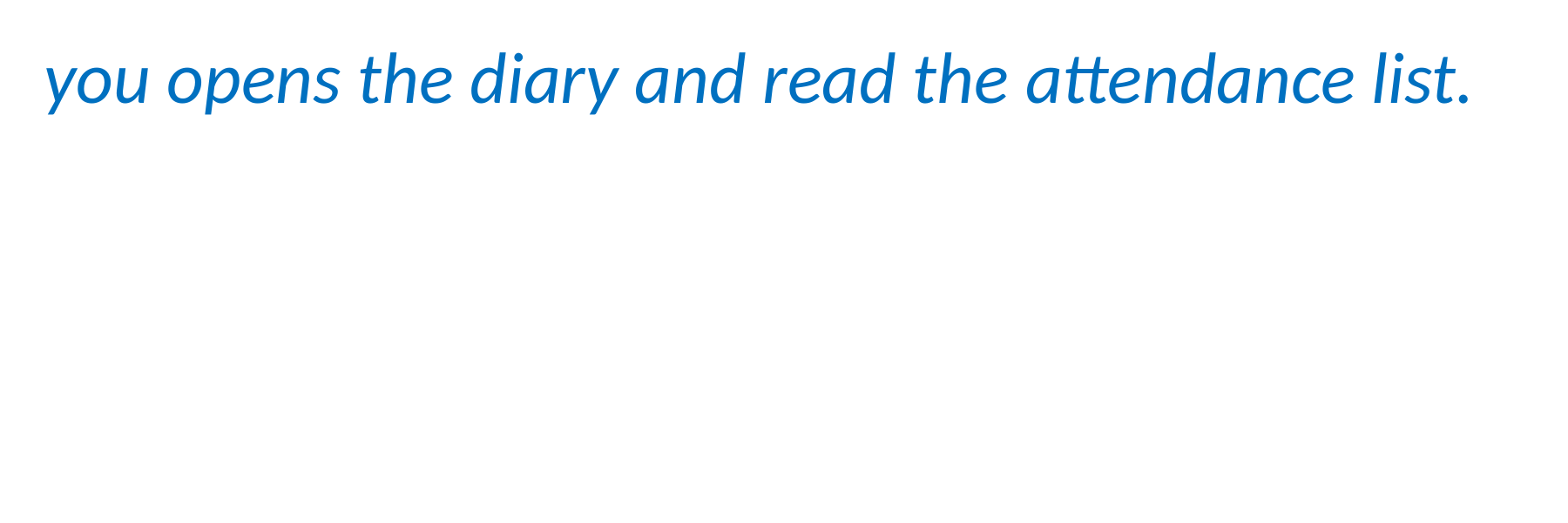

you opens the diary and read the attendance list.